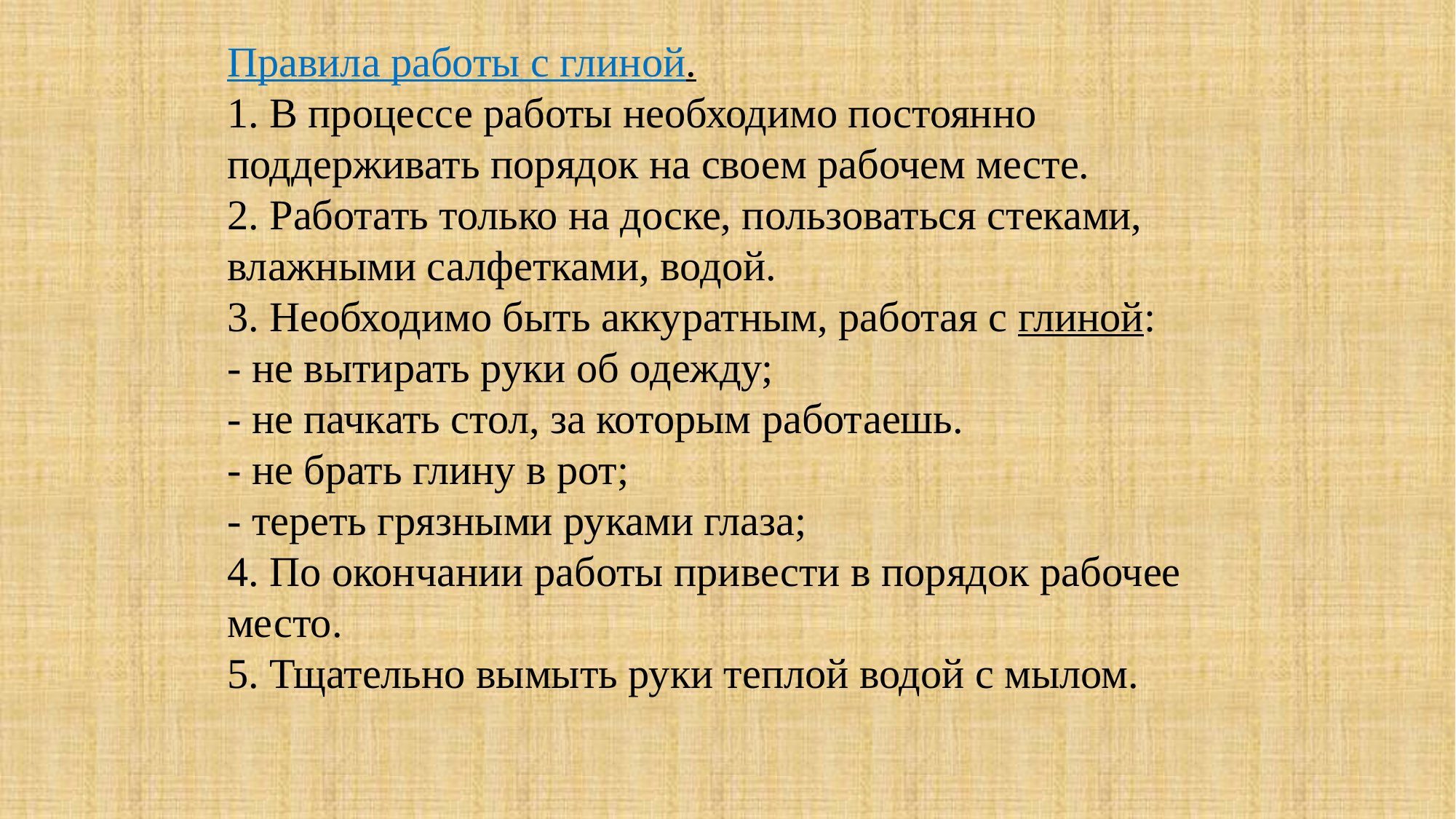

Правила работы с глиной.
1. В процессе работы необходимо постоянно поддерживать порядок на своем рабочем месте.
2. Работать только на доске, пользоваться стеками, влажными салфетками, водой.
3. Необходимо быть аккуратным, работая с глиной:
- не вытирать руки об одежду;
- не пачкать стол, за которым работаешь.
- не брать глину в рот;
- тереть грязными руками глаза;
4. По окончании работы привести в порядок рабочее место.
5. Тщательно вымыть руки теплой водой с мылом.